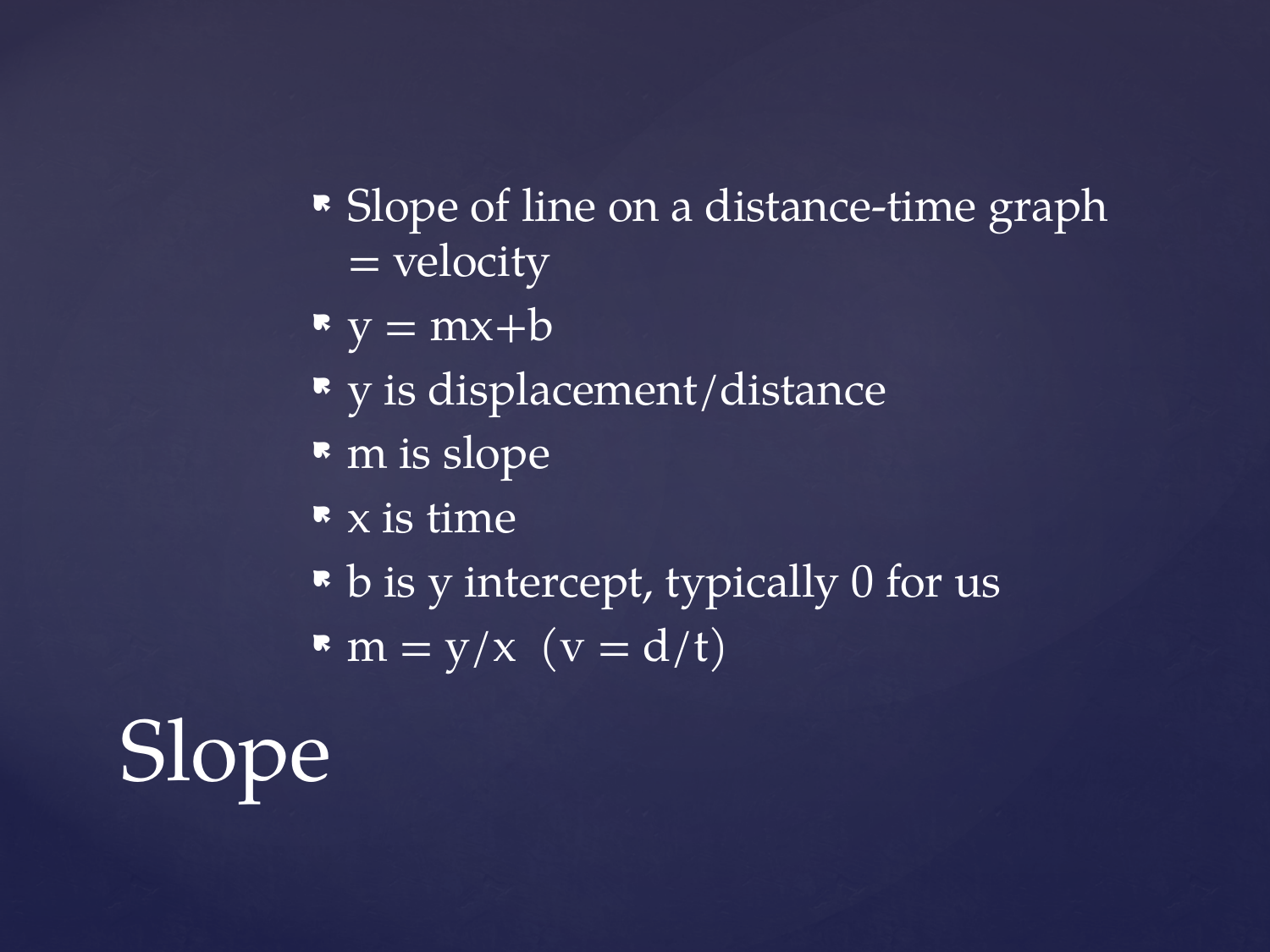

Slope of line on a distance-time graph = velocity
y = mx+b
y is displacement/distance
m is slope
x is time
b is y intercept, typically 0 for us
m = y/x  (v = d/t)

# Slope